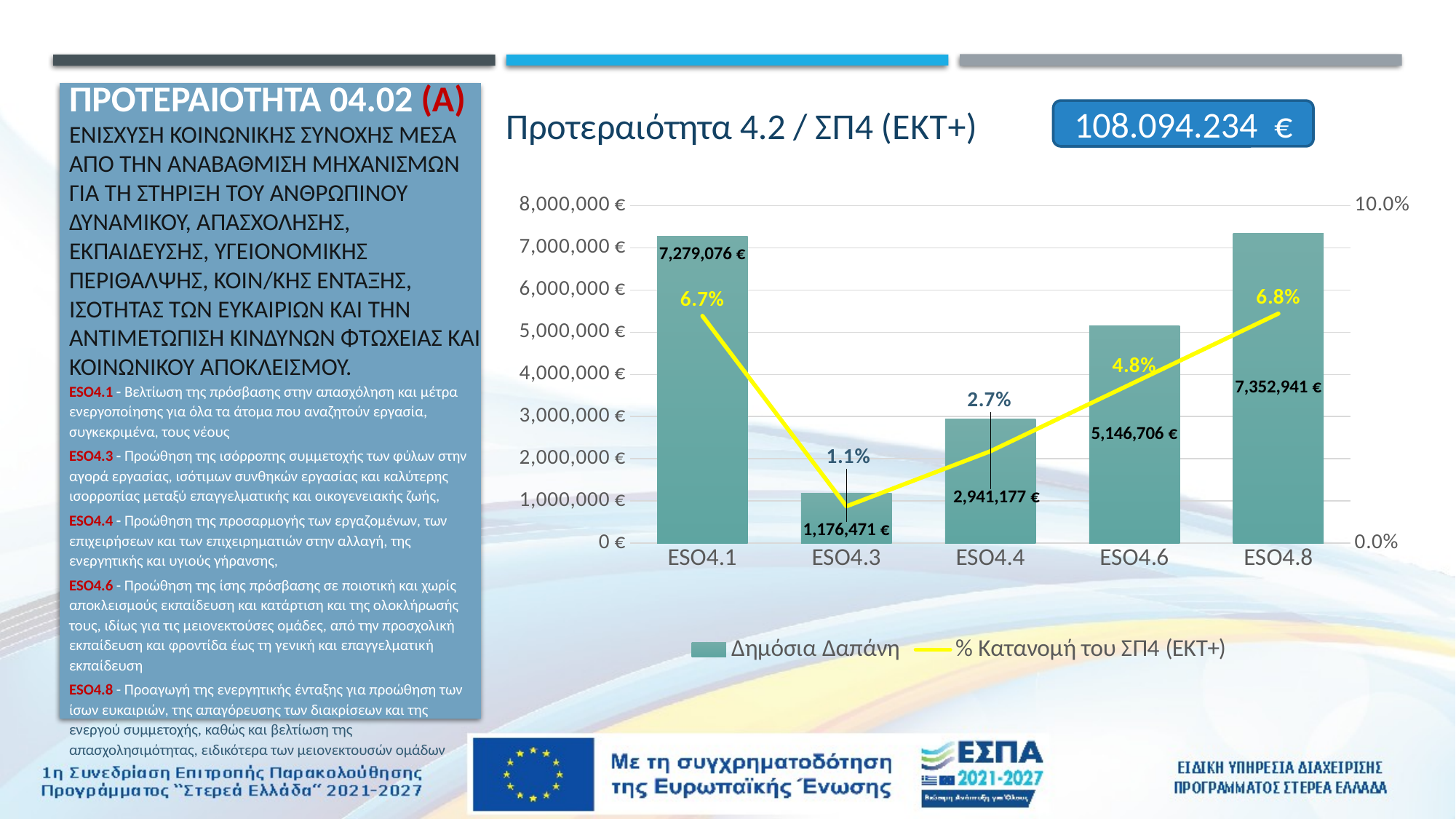

# ΠΡΟΤΕΡΑΙΟΤΗΤΑ 04.02 (A) ΕΝΙΣΧΥΣΗ ΚΟΙΝΩΝΙΚΗΣ ΣΥΝΟΧΗΣ ΜΕΣΑ ΑΠΟ ΤΗΝ ΑΝΑΒΑΘΜΙΣΗ ΜΗΧΑΝΙΣΜΩΝ ΓΙΑ ΤΗ ΣΤΗΡΙΞΗ ΤΟΥ ΑΝΘΡΩΠΙΝΟΥ ΔΥΝΑΜΙΚΟΥ, ΑΠΑΣΧΟΛΗΣΗΣ, ΕΚΠΑΙΔΕΥΣΗΣ, ΥΓΕΙΟΝΟΜΙΚΗΣ ΠΕΡΙΘΑΛΨΗΣ, ΚΟΙΝ/ΚΗΣ ΕΝΤΑΞΗΣ, ΙΣΟΤΗΤΑΣ ΤΩΝ ΕΥΚΑΙΡΙΩΝ ΚΑΙ ΤΗΝ ΑΝΤΙΜΕΤΩΠΙΣΗ ΚΙΝΔΥΝΩΝ ΦΤΩΧΕΙΑΣ ΚΑΙ ΚΟΙΝΩΝΙΚΟΥ ΑΠΟΚΛΕΙΣΜΟΥ.

### Chart: Προτεραιότητα 4.2 / ΣΠ4 (ΕΚΤ+)

| Category | Δημόσια Δαπάνη | % Κατανομή του ΣΠ4 (ΕΚΤ+) |
|---|---|---|
| ESO4.1 | 7279076.0 | 0.06734009512477789 |
| ESO4.3 | 1176471.0 | 0.010883753521950116 |
| ESO4.4 | 2941177.0 | 0.02720937917928166 |
| ESO4.6 | 5146706.0 | 0.04761314095625119 |
| ESO4.8 | 7352941.0 | 0.06802343407142328 |
108.094.234  €
ESO4.1 - Βελτίωση της πρόσβασης στην απασχόληση και μέτρα ενεργοποίησης για όλα τα άτομα που αναζητούν εργασία, συγκεκριμένα, τους νέους
ESO4.3 - Προώθηση της ισόρροπης συμμετοχής των φύλων στην αγορά εργασίας, ισότιμων συνθηκών εργασίας και καλύτερης ισορροπίας μεταξύ επαγγελματικής και οικογενειακής ζωής,
ESO4.4 - Προώθηση της προσαρμογής των εργαζομένων, των επιχειρήσεων και των επιχειρηματιών στην αλλαγή, της ενεργητικής και υγιούς γήρανσης,
ESO4.6 - Προώθηση της ίσης πρόσβασης σε ποιοτική και χωρίς αποκλεισμούς εκπαίδευση και κατάρτιση και της ολοκλήρωσής τους, ιδίως για τις μειονεκτούσες ομάδες, από την προσχολική εκπαίδευση και φροντίδα έως τη γενική και επαγγελματική εκπαίδευση
ESO4.8 - Προαγωγή της ενεργητικής ένταξης για προώθηση των ίσων ευκαιριών, της απαγόρευσης των διακρίσεων και της ενεργού συμμετοχής, καθώς και βελτίωση της απασχολησιμότητας, ειδικότερα των μειονεκτουσών ομάδων